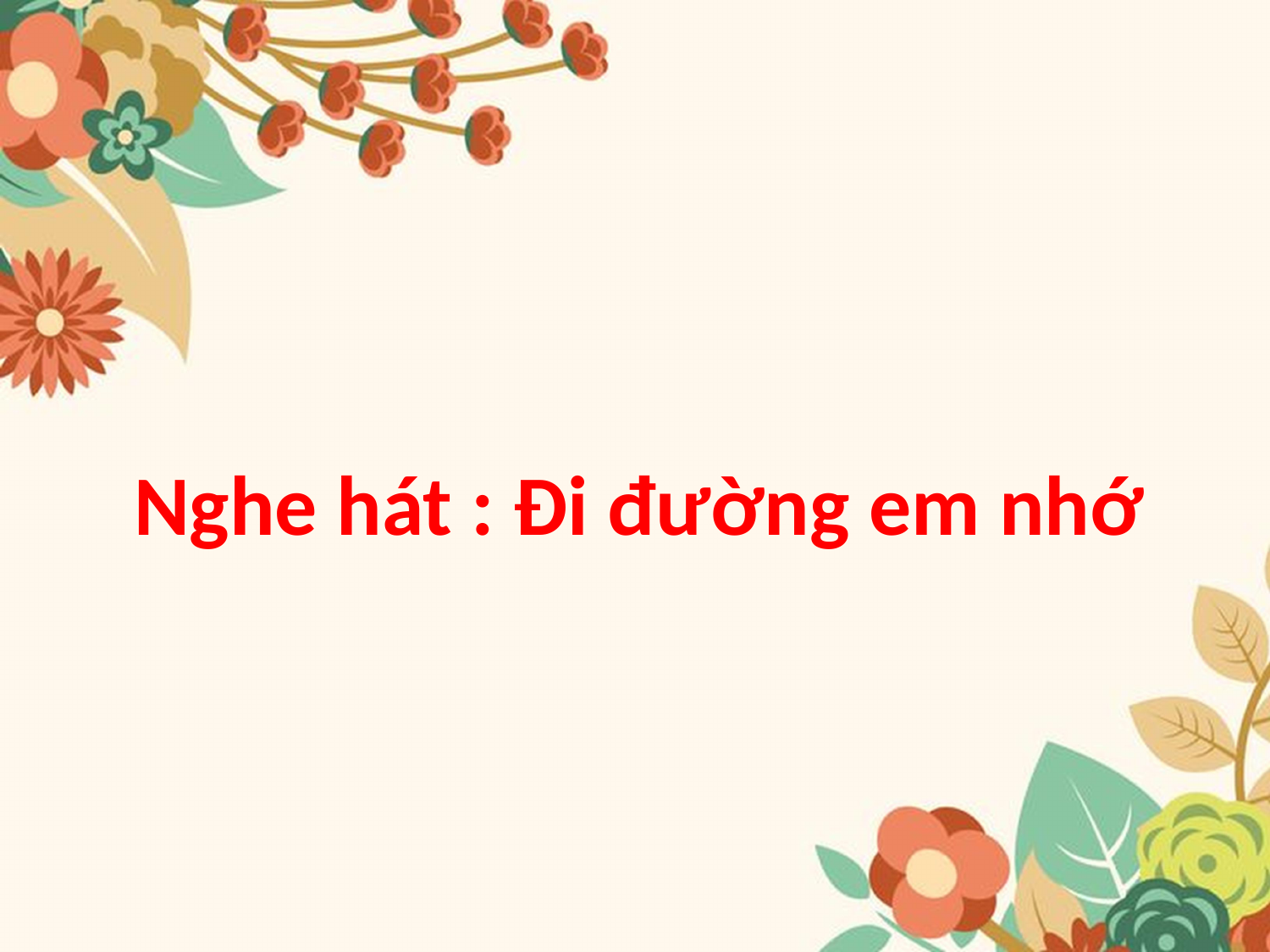

Nghe hát : Đi đường em nhớ